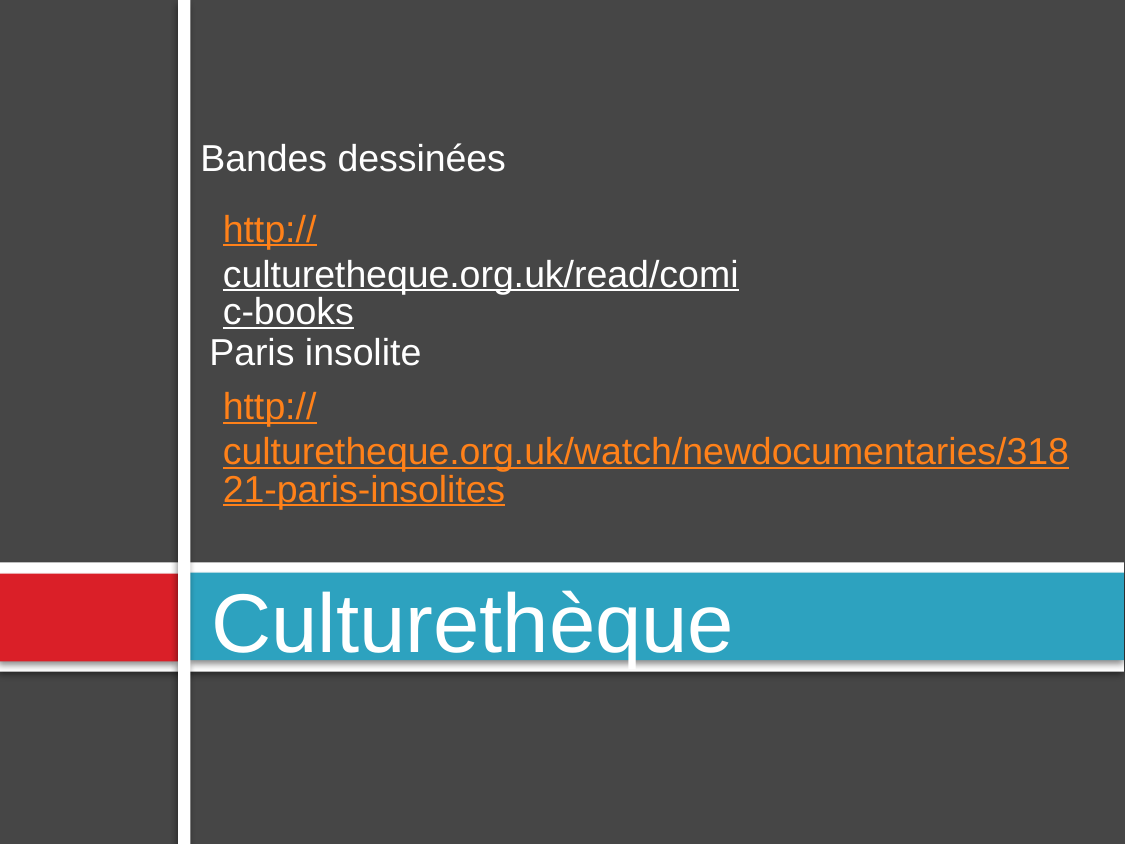

Bandes dessinées
http://culturetheque.org.uk/read/comic-books
Paris insolite
http://culturetheque.org.uk/watch/newdocumentaries/31821-paris-insolites

# Culturethèque